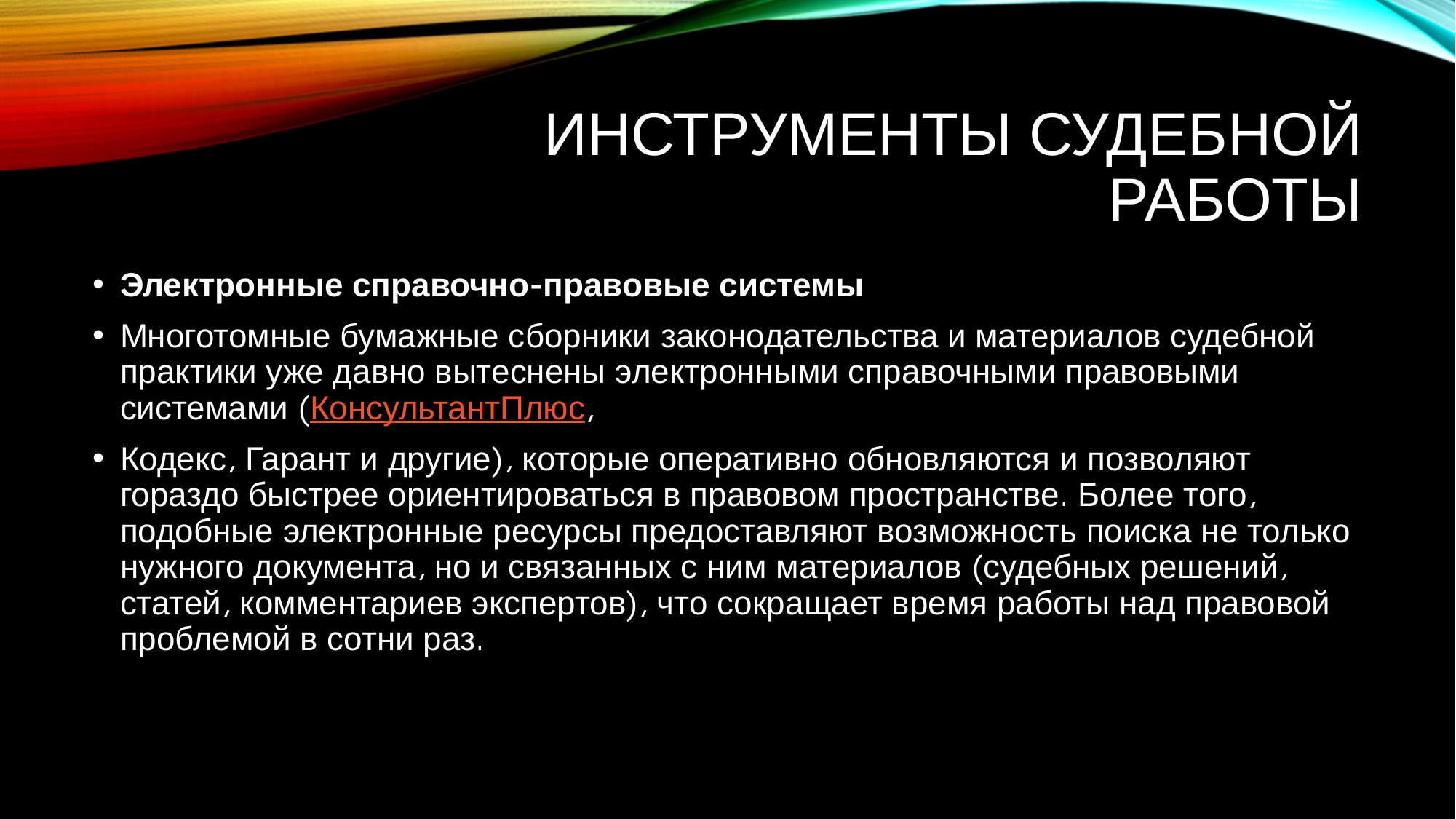

# Инструменты судебной работы
Электронные справочно-правовые системы
Многотомные бумажные сборники законодательства и материалов судебной практики уже давно вытеснены электронными справочными правовыми системами (КонсультантПлюс,
Кодекс, Гарант и другие), которые оперативно обновляются и позволяют гораздо быстрее ориентироваться в правовом пространстве. Более того, подобные электронные ресурсы предоставляют возможность поиска не только нужного документа, но и связанных с ним материалов (судебных решений, статей, комментариев экспертов), что сокращает время работы над правовой проблемой в сотни раз.